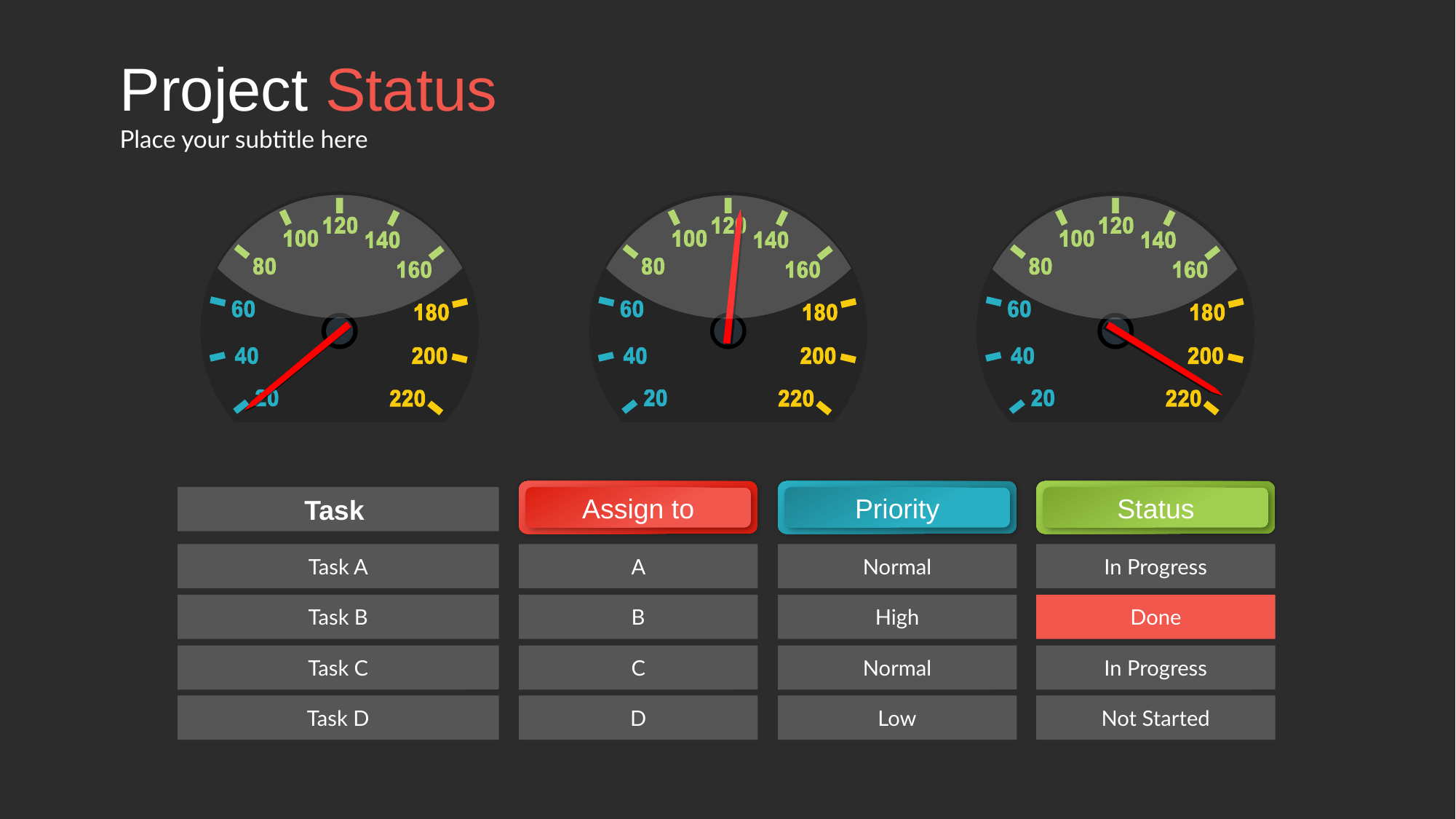

# Project Status
Place your subtitle here

Assign to

Priority

Status
Task
Task A
A
Normal
In Progress
Task B
B
High
Done
Task C
C
Normal
In Progress
Task D
D
Low
Not Started